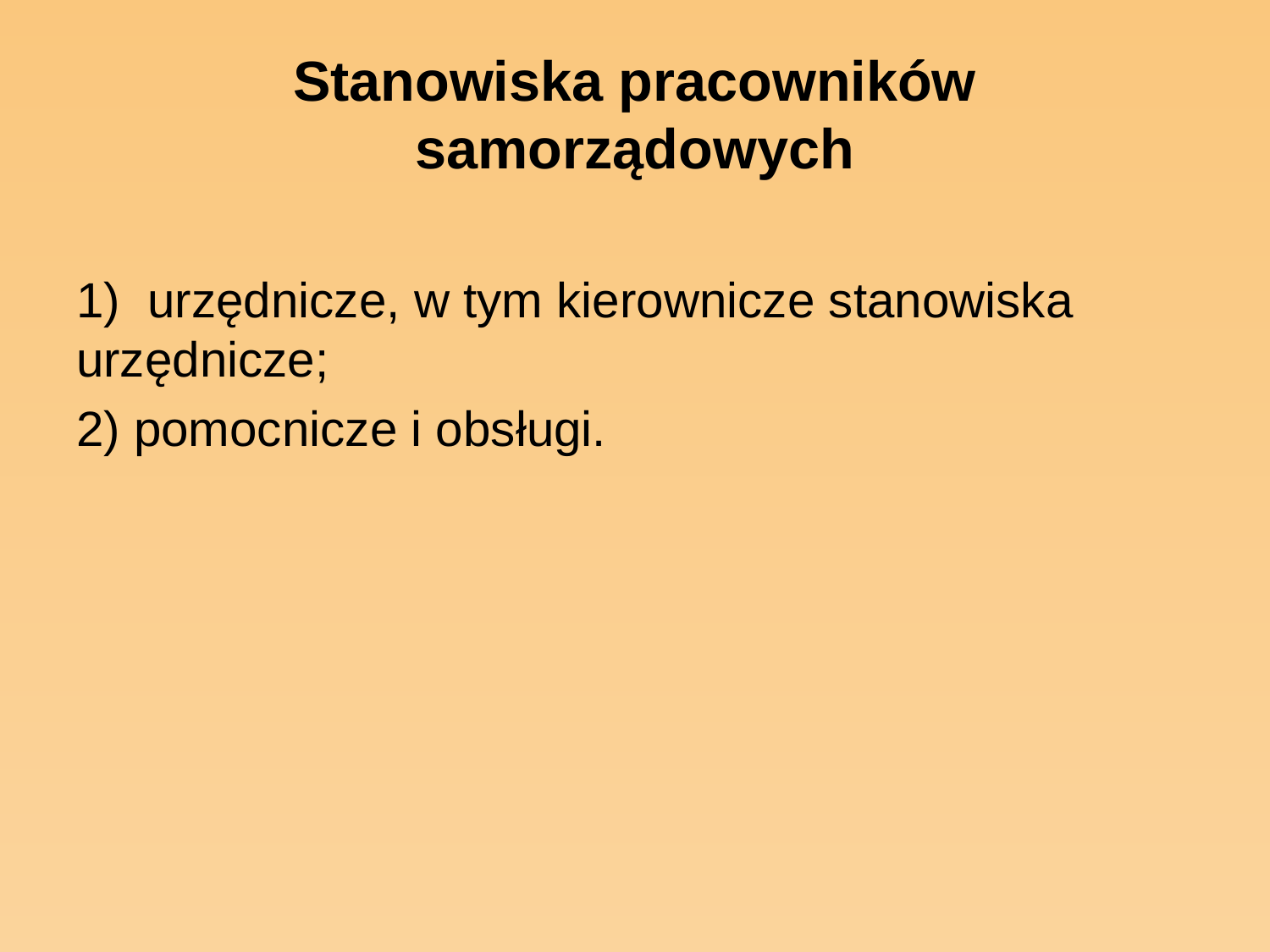

# Stanowiska pracowników samorządowych

1)  urzędnicze, w tym kierownicze stanowiska urzędnicze;
2) pomocnicze i obsługi.